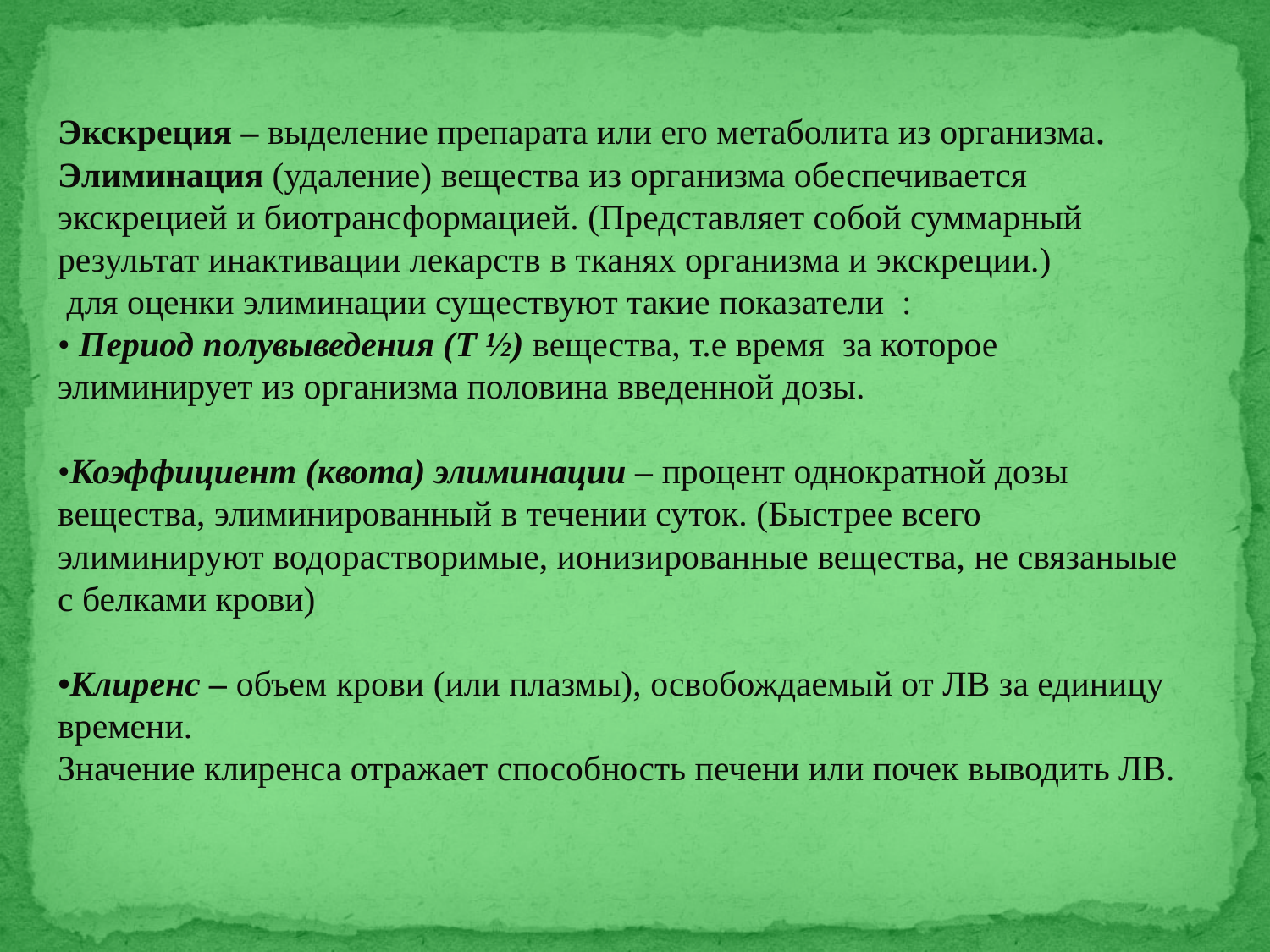

Экскреция – выделение препарата или его метаболита из организма.
Элиминация (удаление) вещества из организма обеспечивается экскрецией и биотрансформацией. (Представляет собой суммарный результат инактивации лекарств в тканях организма и экскреции.)
 для оценки элиминации существуют такие показатели  :
• Период полувыведения (Т ½) вещества, т.е время  за которое элиминирует из организма половина введенной дозы.

•Коэффициент (квота) элиминации – процент однократной дозы вещества, элиминированный в течении суток. (Быстрее всего элиминируют водорастворимые, ионизированные вещества, не связаныые с белками крови)

•Клиренс – объем крови (или плазмы), освобождаемый от ЛВ за единицу времени.
Значение клиренса отражает способность печени или почек выводить ЛВ.